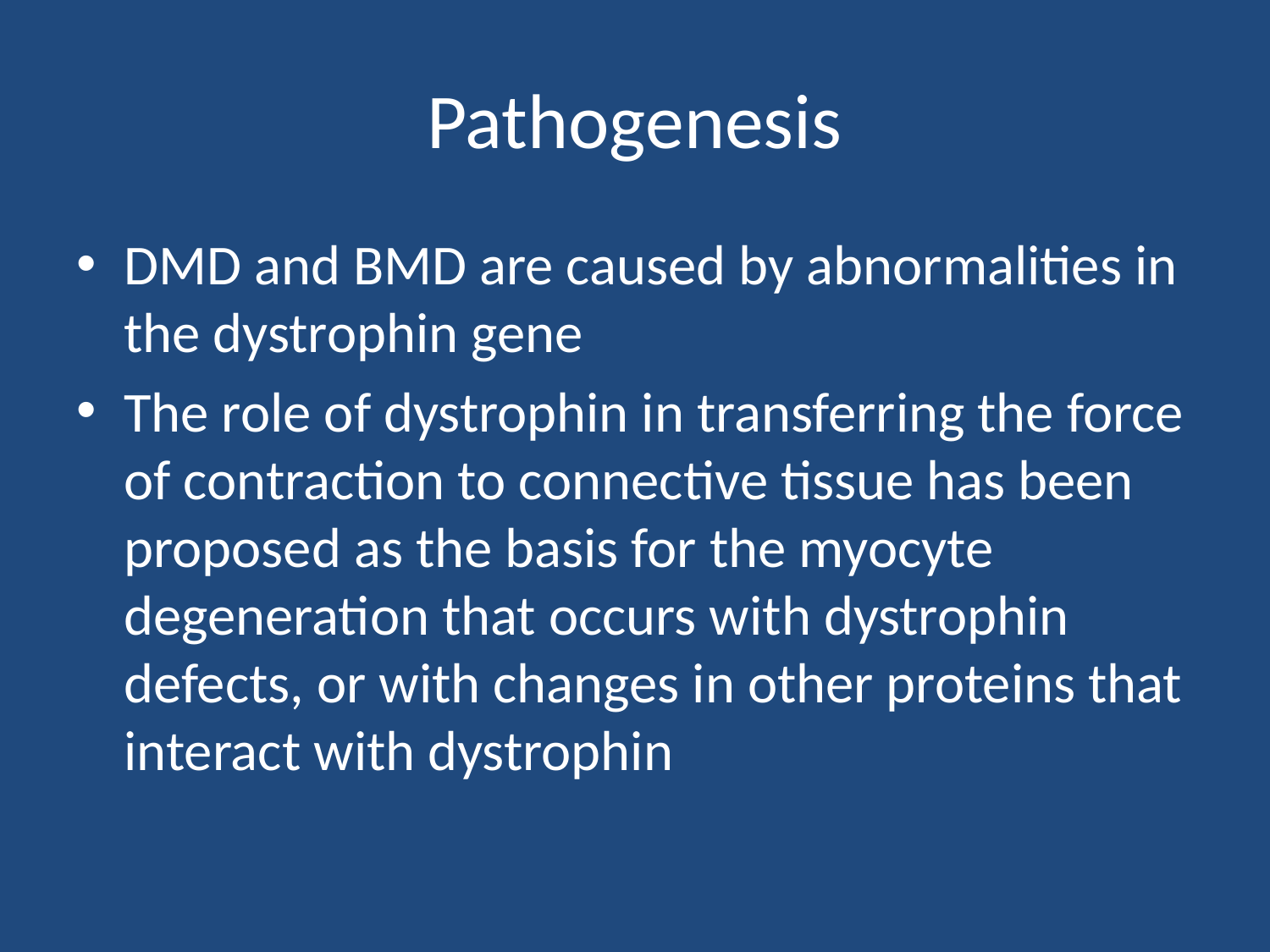

# Pathogenesis
DMD and BMD are caused by abnormalities in the dystrophin gene
The role of dystrophin in transferring the force of contraction to connective tissue has been proposed as the basis for the myocyte degeneration that occurs with dystrophin defects, or with changes in other proteins that interact with dystrophin